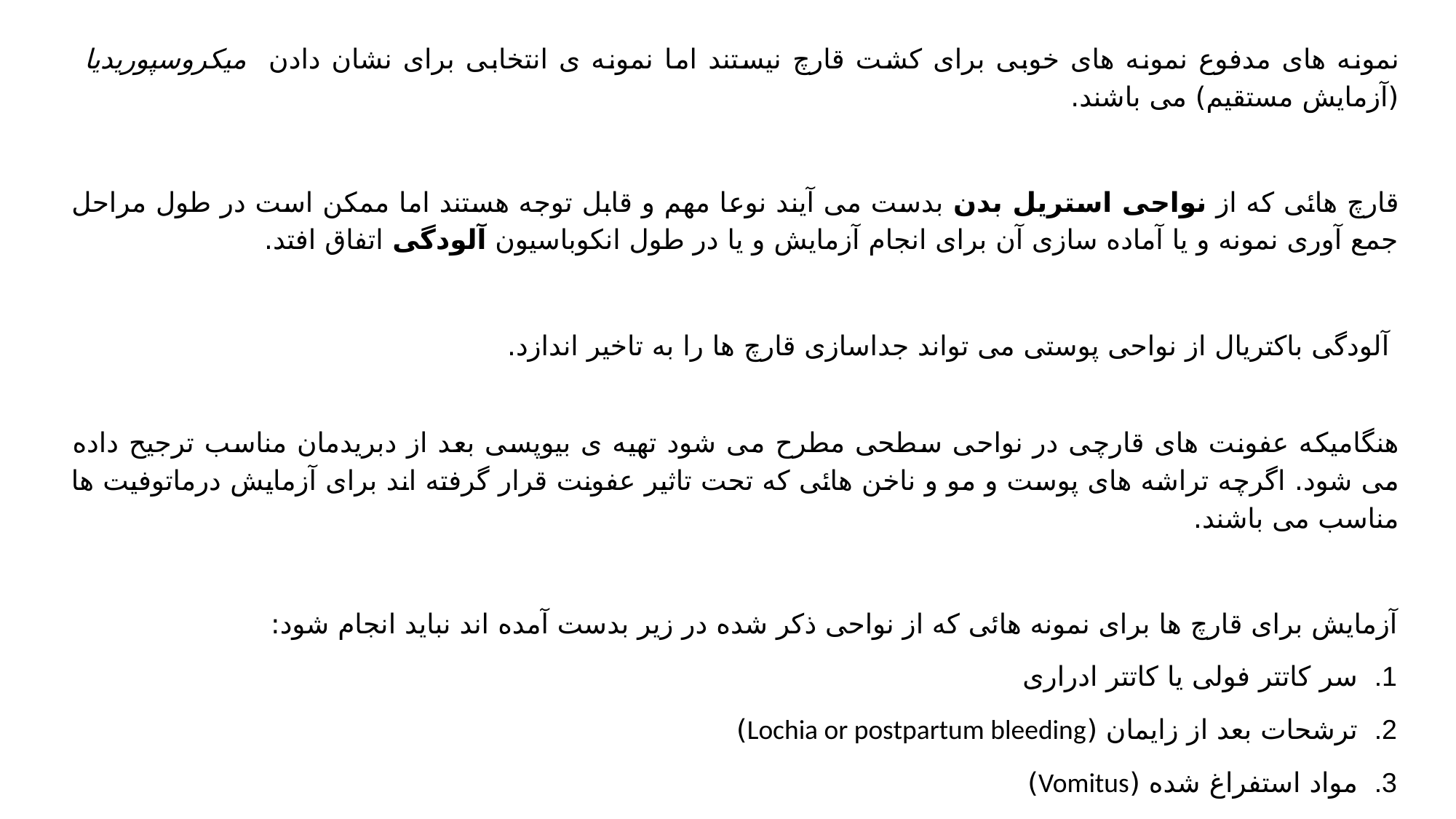

نمونه های مدفوع نمونه های خوبی برای کشت قارچ نیستند اما نمونه ی انتخابی برای نشان دادن  میکروسپوریدیا  (آزمایش مستقیم) می باشند.

قارچ هائی که از نواحی استریل بدن بدست می آیند نوعا مهم و قابل توجه هستند اما ممکن است در طول مراحل جمع آوری نمونه و یا آماده سازی آن برای انجام آزمایش و یا در طول انکوباسیون آلودگی اتفاق افتد.

 آلودگی باکتریال از نواحی پوستی می تواند جداسازی قارچ ها را به تاخیر اندازد.

هنگامیکه عفونت های قارچی در نواحی سطحی مطرح می شود تهیه ی بیوپسی بعد از دبریدمان مناسب ترجیح داده می شود. اگرچه تراشه های پوست و مو و ناخن هائی که تحت تاثیر عفونت قرار گرفته اند برای آزمایش درماتوفیت ها مناسب می باشند.

آزمایش برای قارچ ها برای نمونه هائی که از نواحی ذکر شده در زیر بدست آمده اند نباید انجام شود:
سر کاتتر فولی یا کاتتر ادراری
ترشحات بعد از زایمان (Lochia or postpartum bleeding)
مواد استفراغ شده (Vomitus)
مواد ترشحی کولستومی(colostomy)